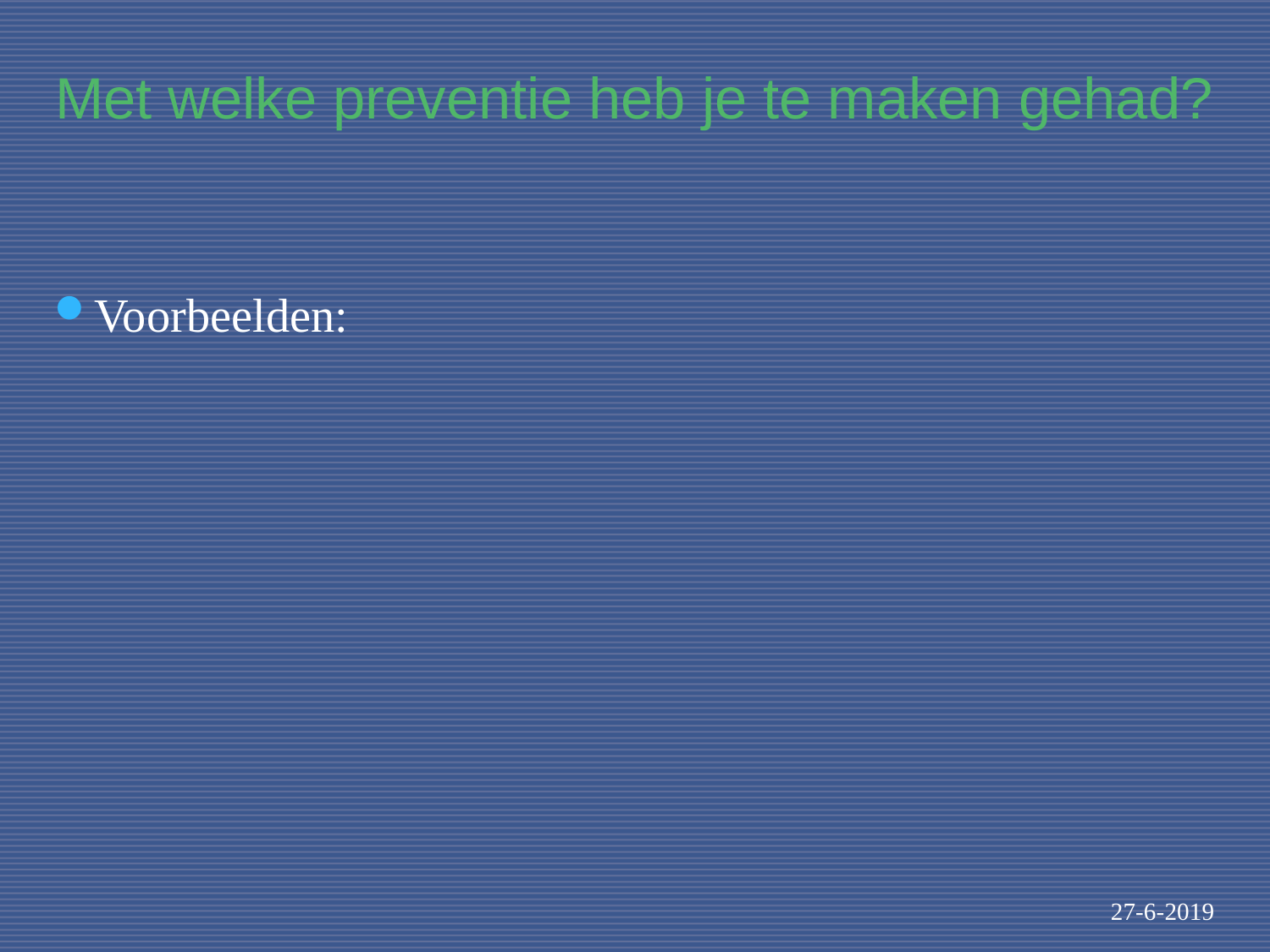

# Met welke preventie heb je te maken gehad?
3

Voorbeelden:
27-6-2019
Voorlichting NH2018